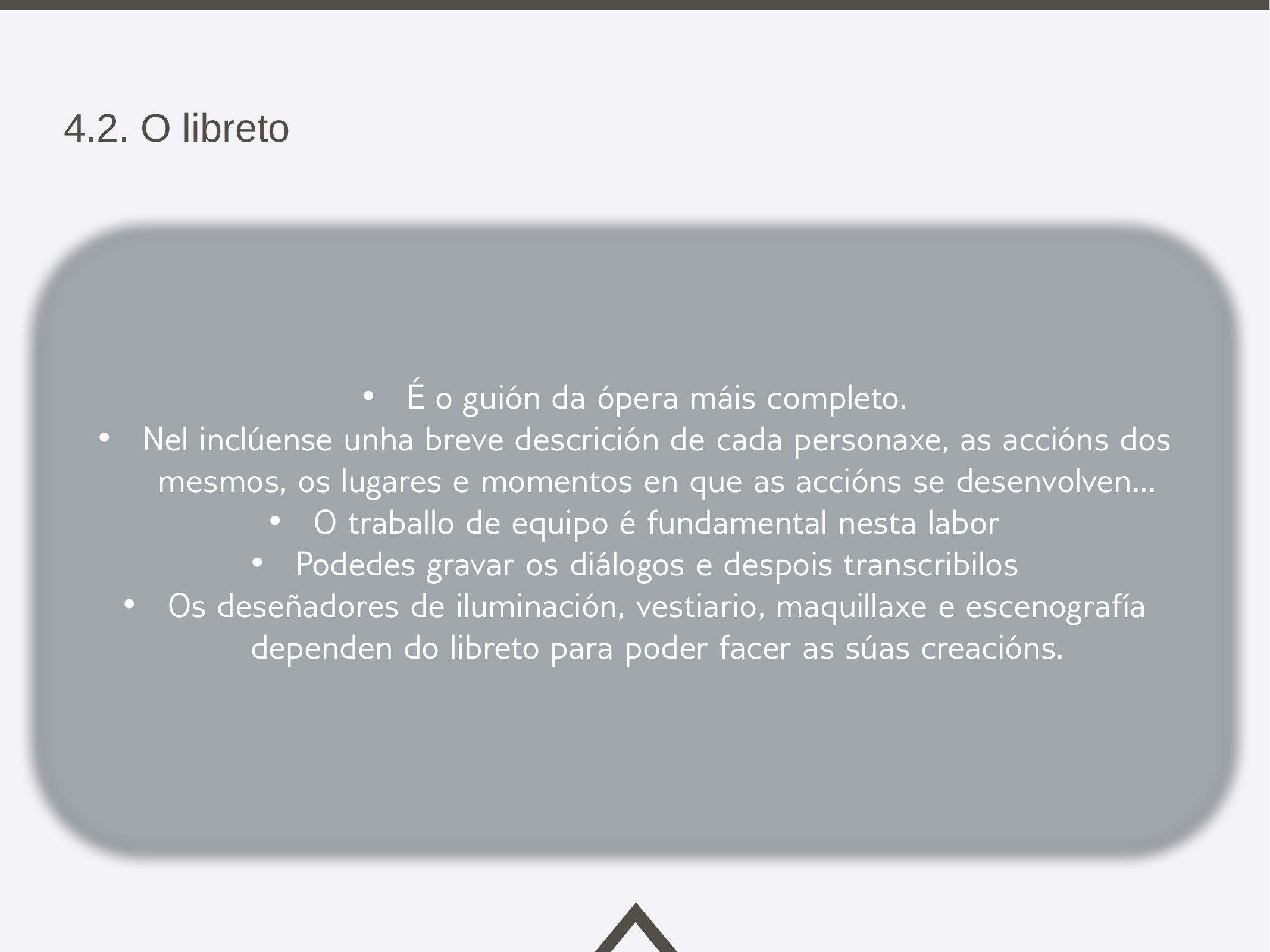

4.2. O libreto

É o guión da ópera máis completo.
Nel inclúense unha breve descrición de cada personaxe, as accións dos mesmos, os lugares e momentos en que as accións se desenvolven...
O traballo de equipo é fundamental nesta labor
Podedes gravar os diálogos e despois transcribilos
Os deseñadores de iluminación, vestiario, maquillaxe e escenografía dependen do libreto para poder facer as súas creacións.